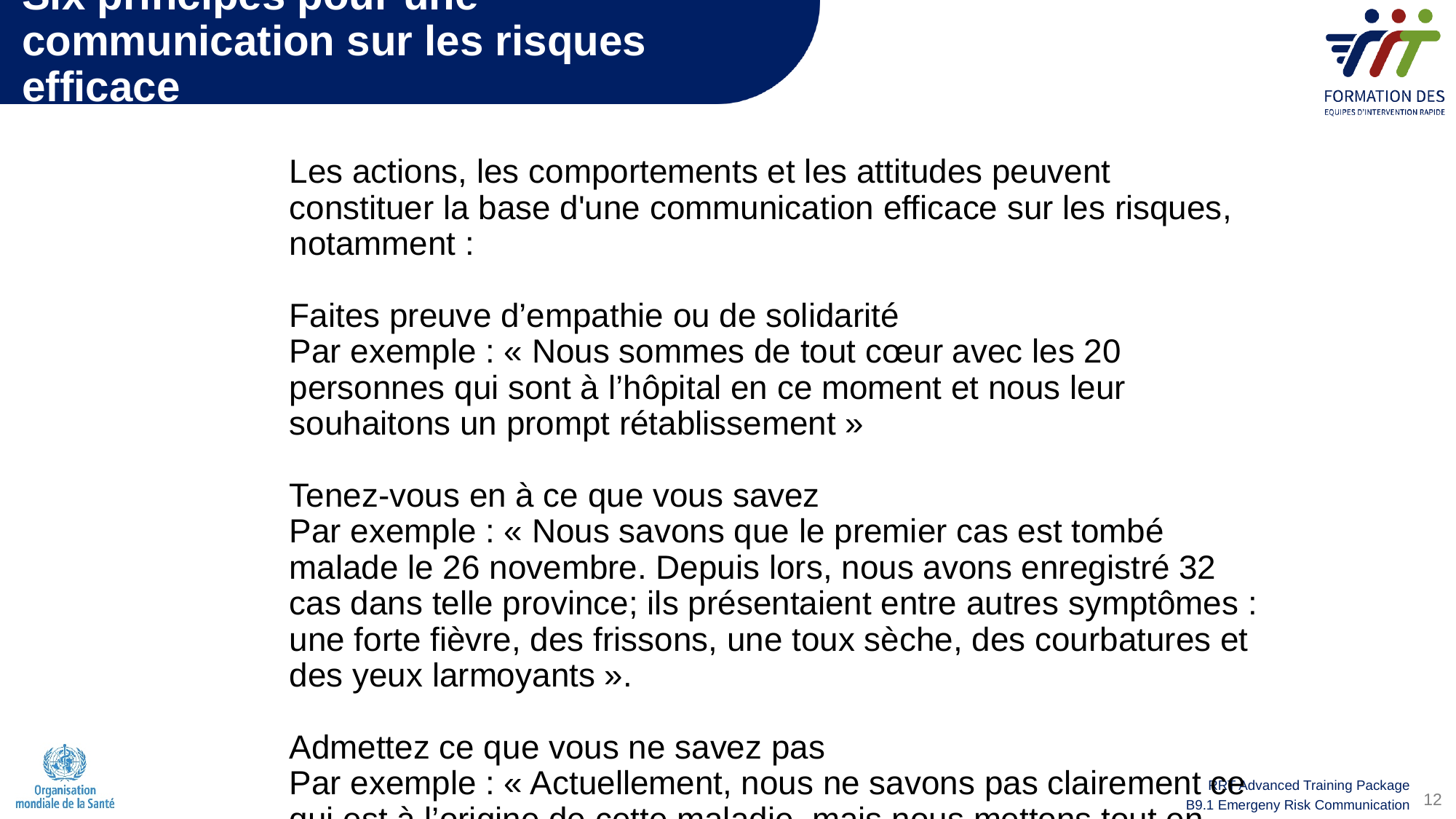

Six principes pour une communication sur les risques efficace
Les actions, les comportements et les attitudes peuvent constituer la base d'une communication efficace sur les risques, notamment :

Faites preuve d’empathie ou de solidarité
Par exemple : « Nous sommes de tout cœur avec les 20 personnes qui sont à l’hôpital en ce moment et nous leur souhaitons un prompt rétablissement »

Tenez-vous en à ce que vous savez
Par exemple : « Nous savons que le premier cas est tombé malade le 26 novembre. Depuis lors, nous avons enregistré 32 cas dans telle province; ils présentaient entre autres symptômes : une forte fièvre, des frissons, une toux sèche, des courbatures et des yeux larmoyants ».

Admettez ce que vous ne savez pas
Par exemple : « Actuellement, nous ne savons pas clairement ce qui est à l’origine de cette maladie, mais nous mettons tout en œuvre pour le découvrir. Nous avons une équipe qui mène des investigations sur le terrain et nous avons envoyé des échantillons au laboratoire national pour qu’ils soient analysés ».